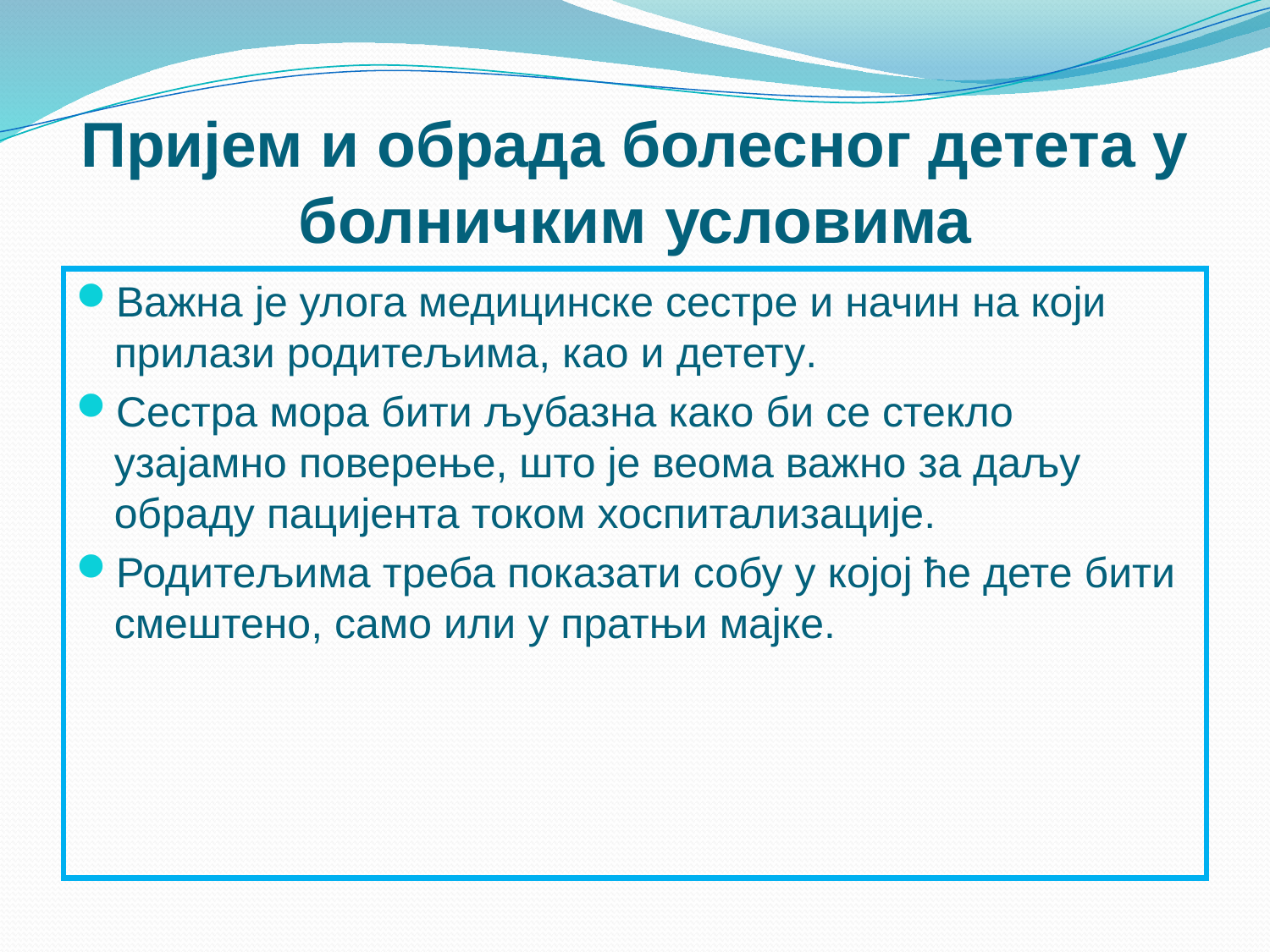

# Пријем и обрада болесног детета у болничким условима
Важна је улога медицинске сестре и начин на који прилази родитељима, као и детету.
Сестра мора бити љубазна како би се стекло узајамно поверење, што је веома важно за даљу обраду пацијента током хоспитализације.
Родитељима треба показати собу у којој ће дете бити смештено, само или у пратњи мајке.